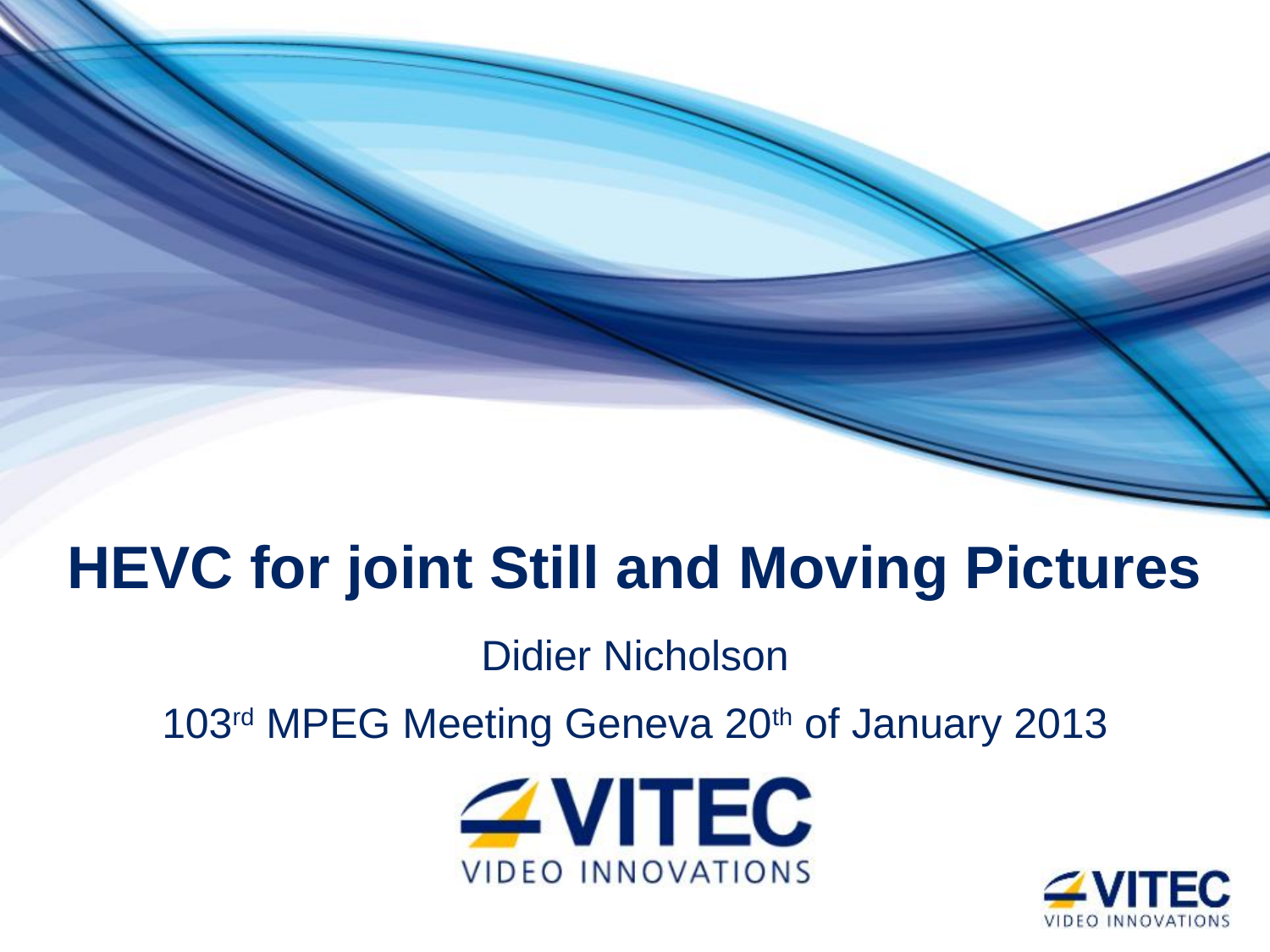

# HEVC for joint Still and Moving Pictures
Didier Nicholson
103rd MPEG Meeting Geneva 20th of January 2013